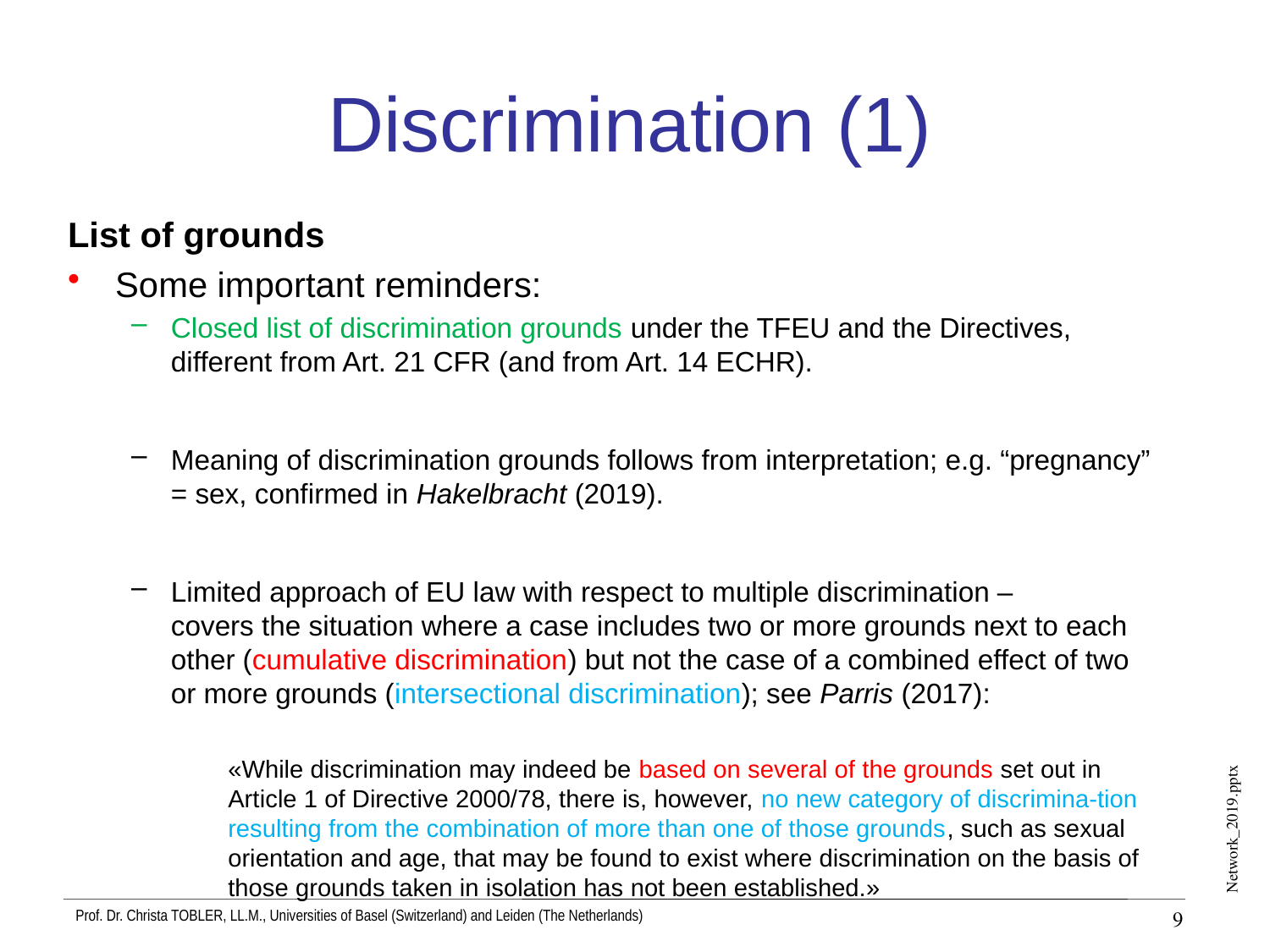

# Discrimination (1)
List of grounds
Some important reminders:
Closed list of discrimination grounds under the TFEU and the Directives, different from Art. 21 CFR (and from Art. 14 ECHR).

Meaning of discrimination grounds follows from interpretation; e.g. “pregnancy” = sex, confirmed in Hakelbracht (2019).

Limited approach of EU law with respect to multiple discrimination – 
covers the situation where a case includes two or more grounds next to each other (cumulative discrimination) but not the case of a combined effect of two or more grounds (intersectional discrimination); see Parris (2017):

«While discrimination may indeed be based on several of the grounds set out in Article 1 of Directive 2000/78, there is, however, no new category of discrimina-tion resulting from the combination of more than one of those grounds, such as sexual orientation and age, that may be found to exist where discrimination on the basis of those grounds taken in isolation has not been established.»
9